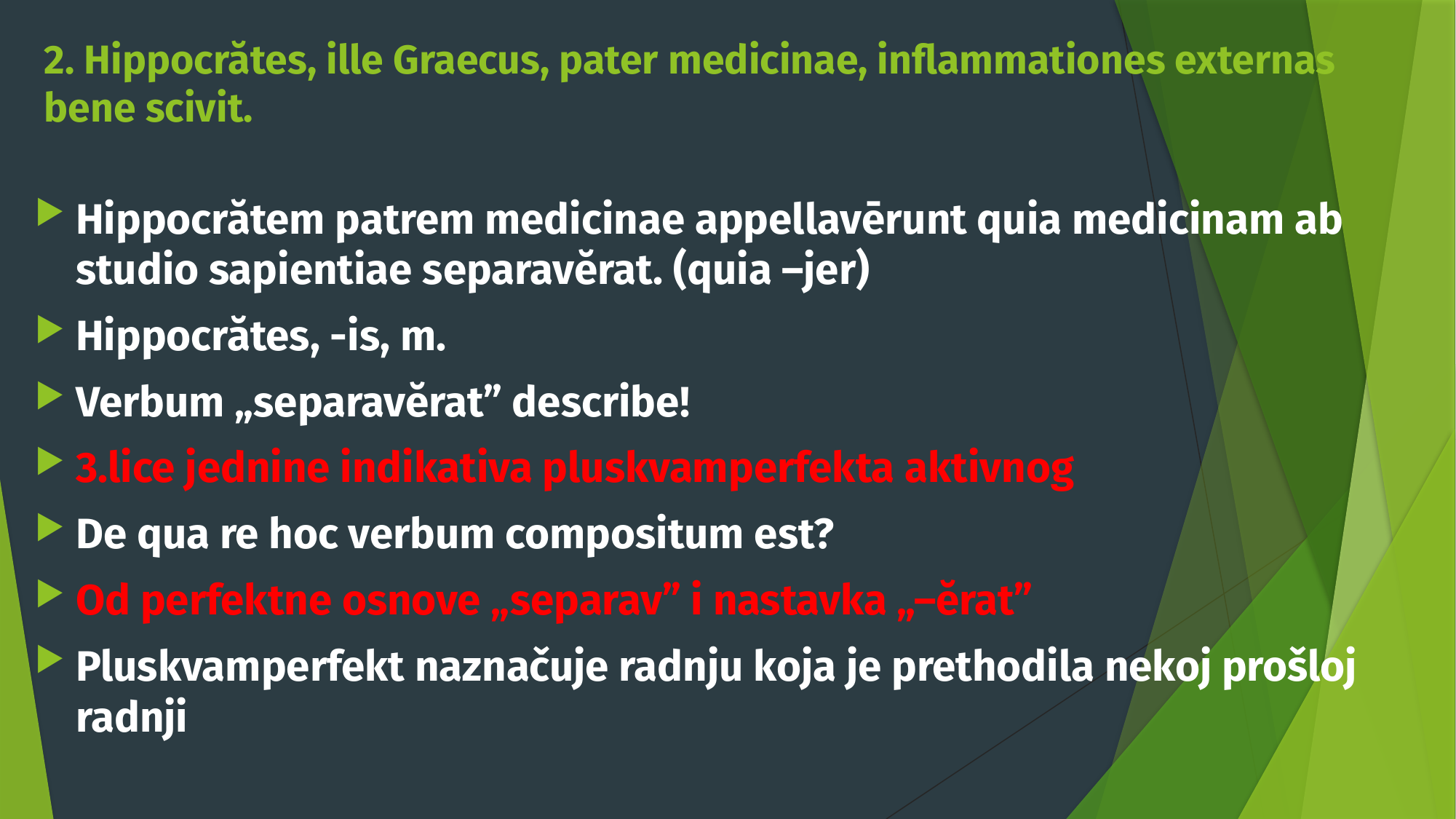

# 2. Hippocrătes, ille Graecus, pater medicinae, inflammationes externas bene scivit.
Hippocrătem patrem medicinae appellavērunt quia medicinam ab studio sapientiae separavĕrat. (quia –jer)
Hippocrătes, -is, m.
Verbum „separavĕrat” describe!
3.lice jednine indikativa pluskvamperfekta aktivnog
De qua re hoc verbum compositum est?
Od perfektne osnove „separav” i nastavka „–ĕrat”
Pluskvamperfekt naznačuje radnju koja je prethodila nekoj prošloj radnji